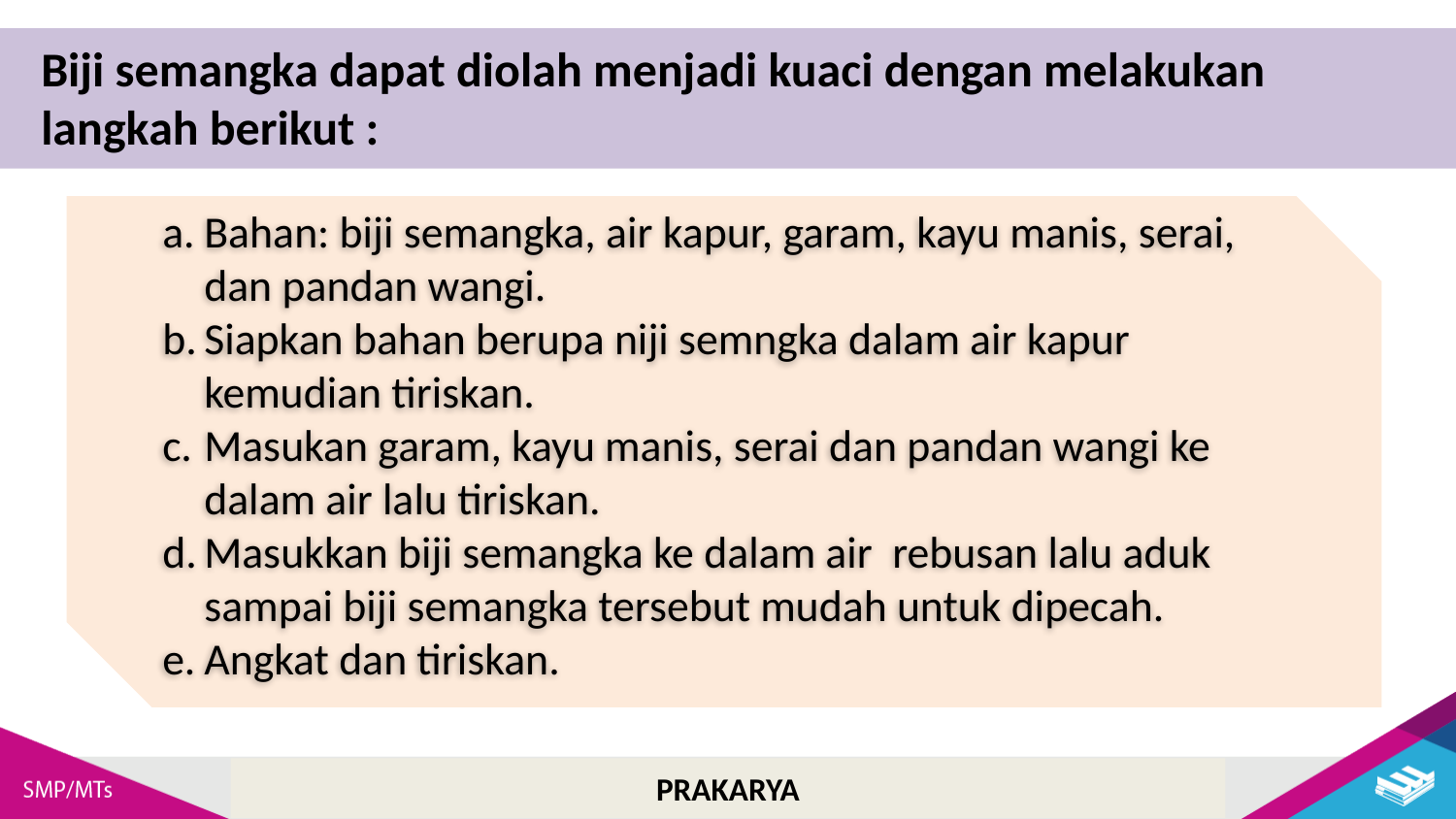

Biji semangka dapat diolah menjadi kuaci dengan melakukan langkah berikut :

Bahan: biji semangka, air kapur, garam, kayu manis, serai, dan pandan wangi.
Siapkan bahan berupa niji semngka dalam air kapur kemudian tiriskan.
Masukan garam, kayu manis, serai dan pandan wangi ke dalam air lalu tiriskan.
Masukkan biji semangka ke dalam air  rebusan lalu aduk sampai biji semangka tersebut mudah untuk dipecah.
Angkat dan tiriskan.